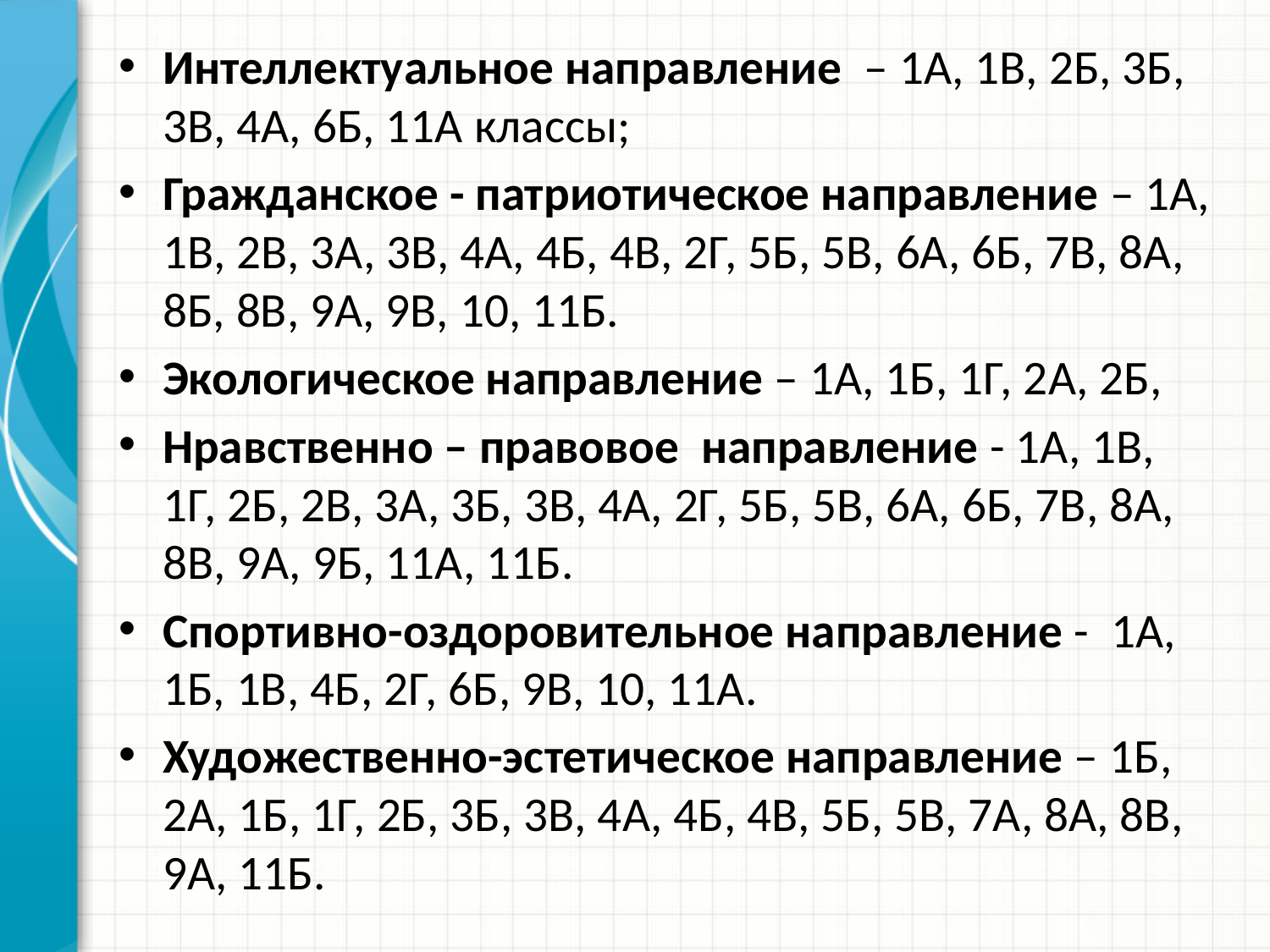

Интеллектуальное направление  – 1А, 1В, 2Б, 3Б, 3В, 4А, 6Б, 11А классы;
Гражданское - патриотическое направление – 1А, 1В, 2В, 3А, 3В, 4А, 4Б, 4В, 2Г, 5Б, 5В, 6А, 6Б, 7В, 8А, 8Б, 8В, 9А, 9В, 10, 11Б.
Экологическое направление – 1А, 1Б, 1Г, 2А, 2Б,
Нравственно – правовое  направление - 1А, 1В, 1Г, 2Б, 2В, 3А, 3Б, 3В, 4А, 2Г, 5Б, 5В, 6А, 6Б, 7В, 8А, 8В, 9А, 9Б, 11А, 11Б.
Спортивно-оздоровительное направление -  1А, 1Б, 1В, 4Б, 2Г, 6Б, 9В, 10, 11А.
Художественно-эстетическое направление – 1Б, 2А, 1Б, 1Г, 2Б, 3Б, 3В, 4А, 4Б, 4В, 5Б, 5В, 7А, 8А, 8В, 9А, 11Б.